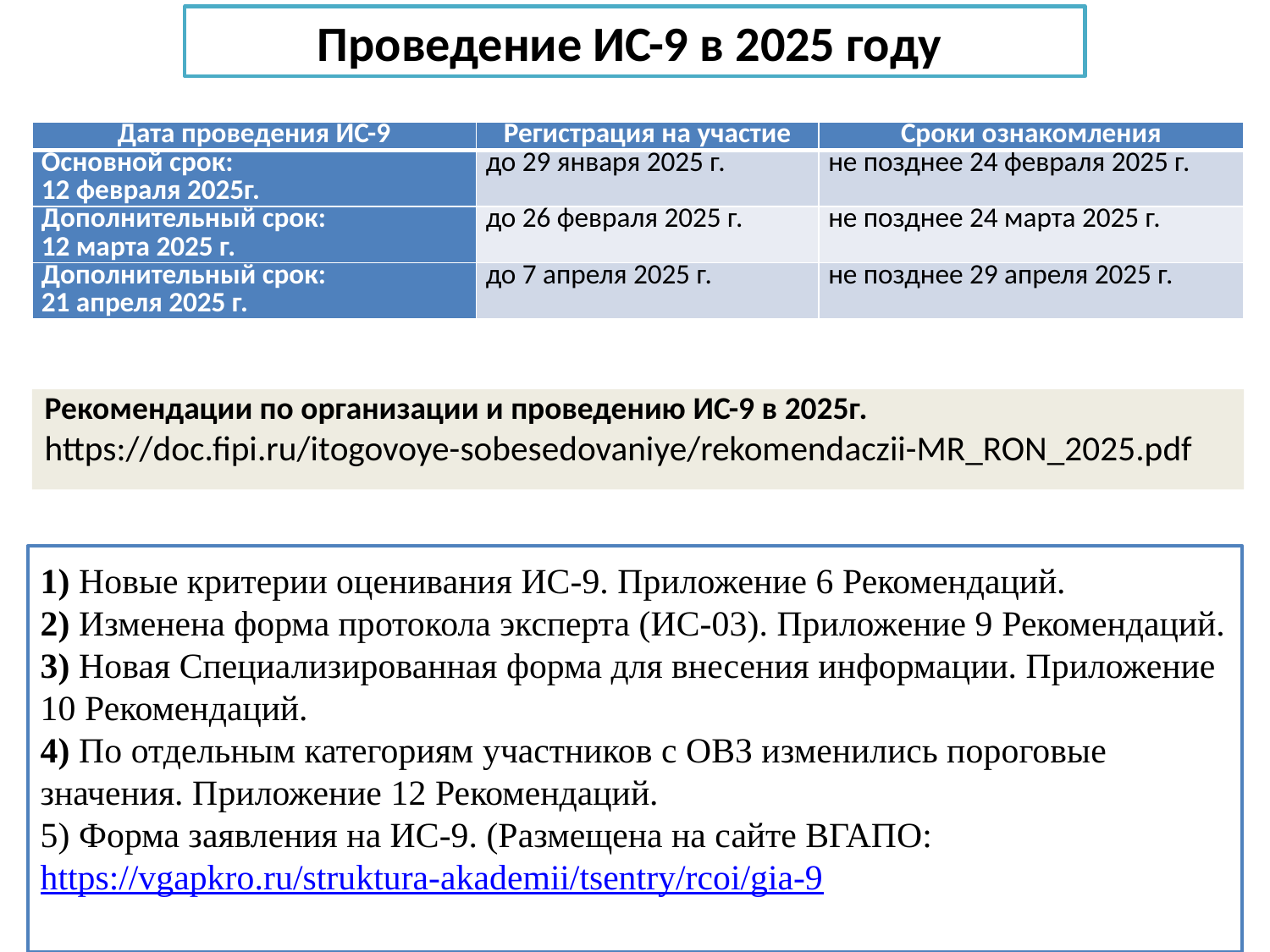

Проведение ИС-9 в 2025 году
| Дата проведения ИС-9 | Регистрация на участие | Сроки ознакомления |
| --- | --- | --- |
| Основной срок: 12 февраля 2025г. | до 29 января 2025 г. | не позднее 24 февраля 2025 г. |
| Дополнительный срок: 12 марта 2025 г. | до 26 февраля 2025 г. | не позднее 24 марта 2025 г. |
| Дополнительный срок: 21 апреля 2025 г. | до 7 апреля 2025 г. | не позднее 29 апреля 2025 г. |
Рекомендации по организации и проведению ИС-9 в 2025г.
https://doc.fipi.ru/itogovoye-sobesedovaniye/rekomendaczii-MR_RON_2025.pdf
# 1) Новые критерии оценивания ИС-9. Приложение 6 Рекомендаций. 2) Изменена форма протокола эксперта (ИС-03). Приложение 9 Рекомендаций. 3) Новая Специализированная форма для внесения информации. Приложение 10 Рекомендаций. 4) По отдельным категориям участников с ОВЗ изменились пороговые значения. Приложение 12 Рекомендаций. 5) Форма заявления на ИС-9. (Размещена на сайте ВГАПО: https://vgapkro.ru/struktura-akademii/tsentry/rcoi/gia-9